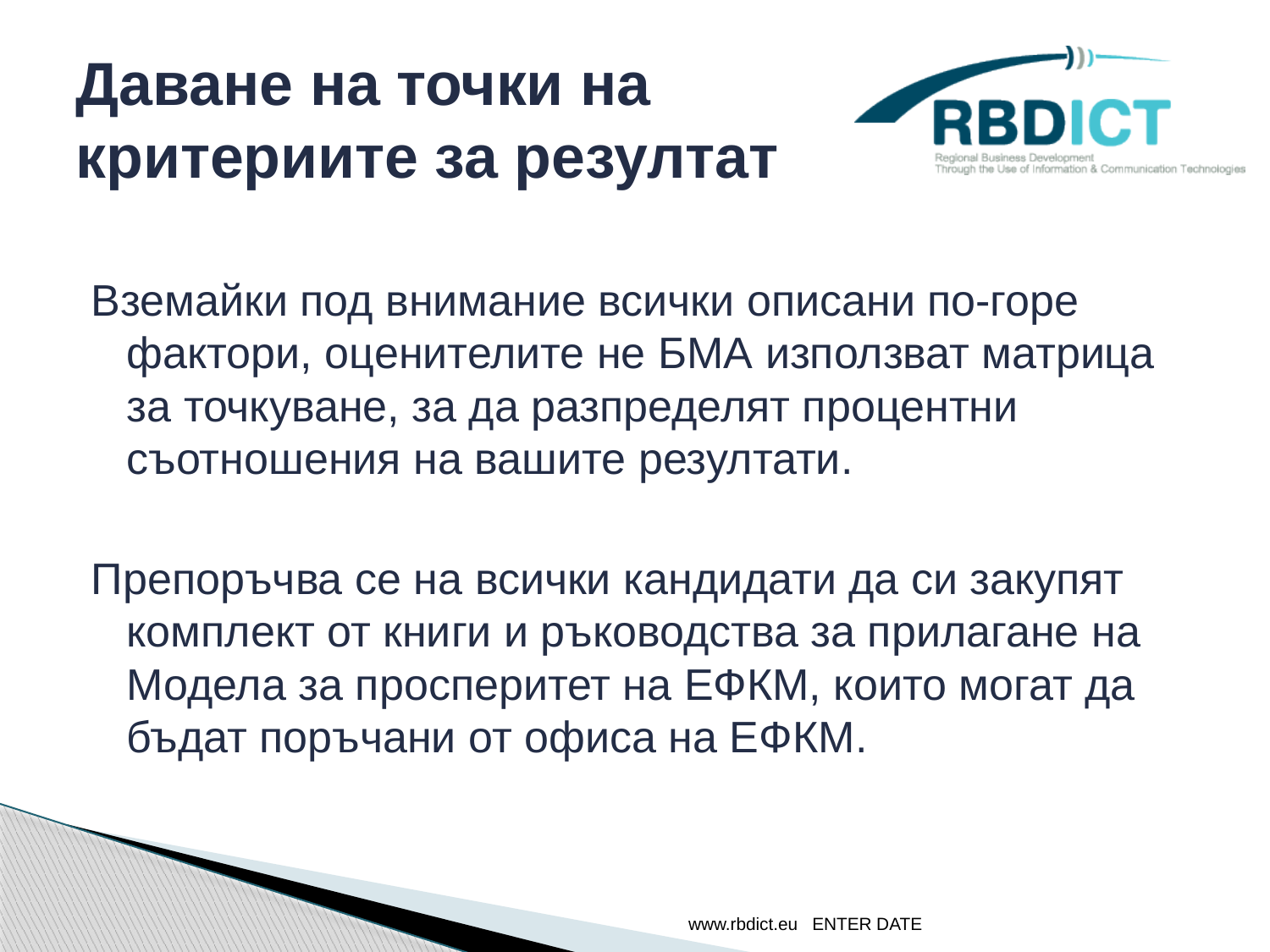

# Даване на точки на критериите за резултат

Вземайки под внимание всички описани по-горе фактори, оценителите не БМА използват матрица за точкуване, за да разпределят процентни съотношения на вашите резултати.

Препоръчва се на всички кандидати да си закупят комплект от книги и ръководства за прилагане на Модела за просперитет на ЕФКМ, които могат да бъдат поръчани от офиса на ЕФКМ.
www.rbdict.eu   ENTER DATE